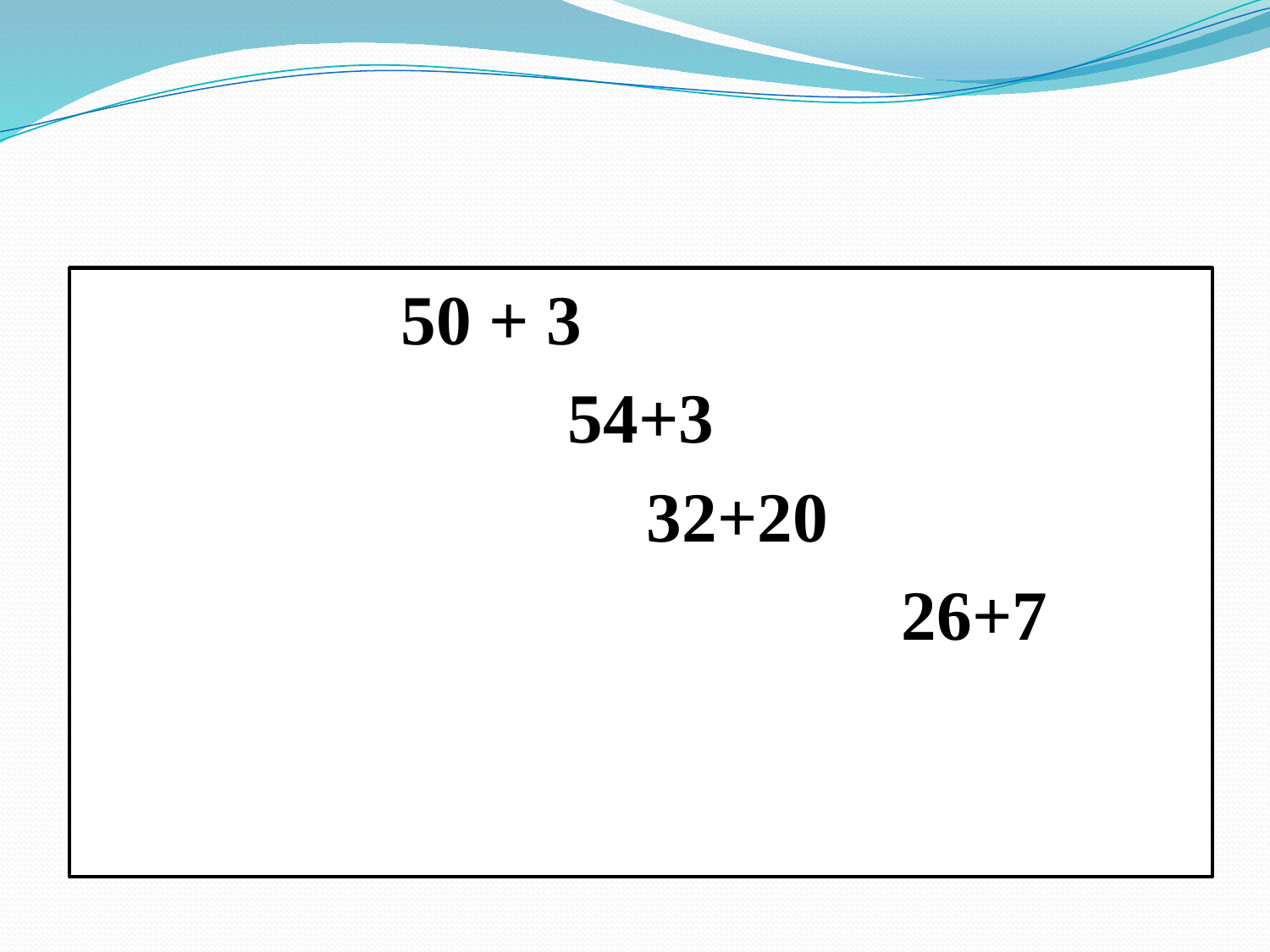

#
50 + 3
                  54+3
                           32+20
                                      26+7